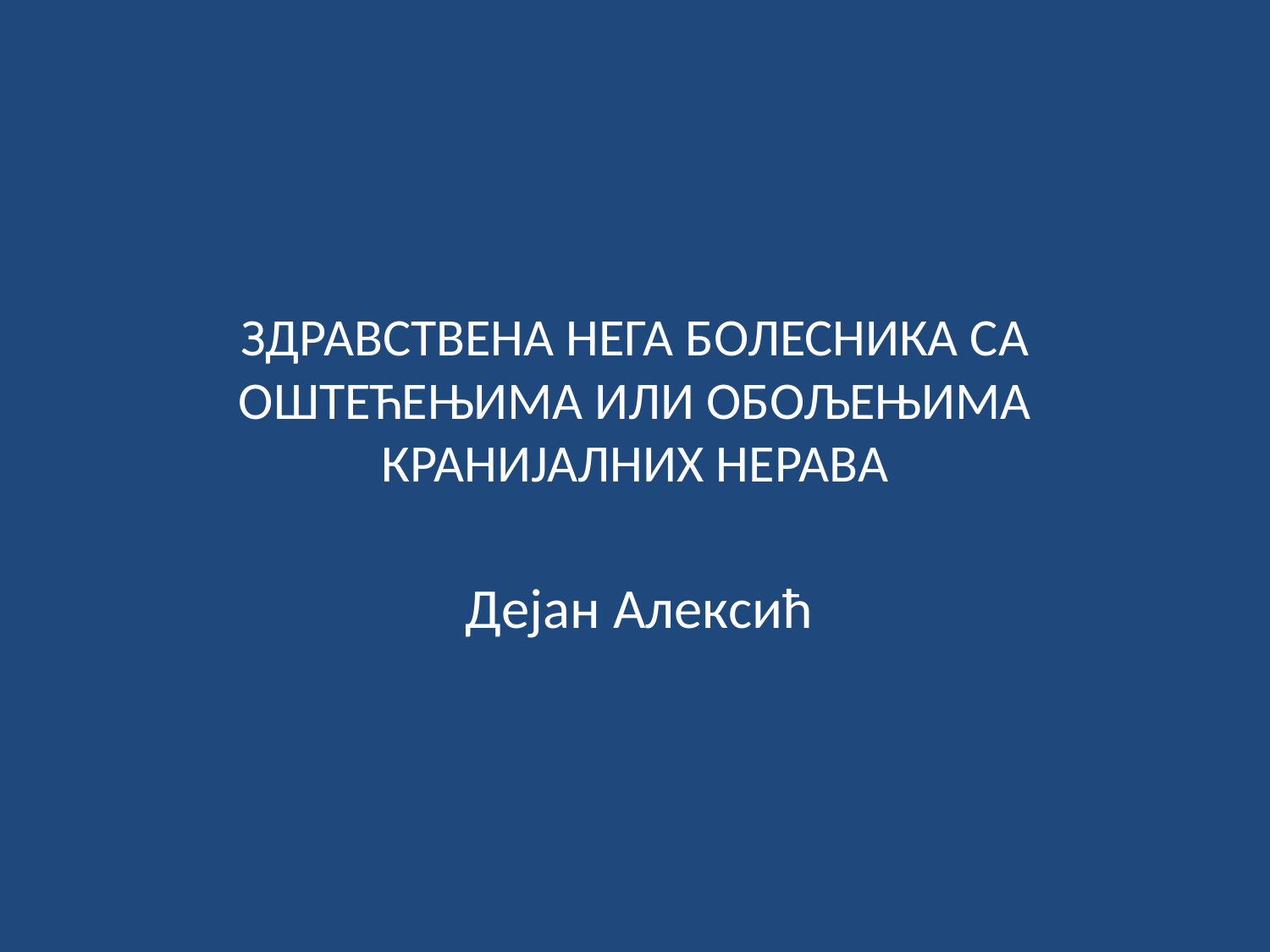

# ЗДРАВСТВЕНА НЕГА БОЛЕСНИКА СА ОШТЕЋЕЊИМА ИЛИ ОБОЉЕЊИМА КРАНИЈАЛНИХ НЕРАВА
Дејан Алексић